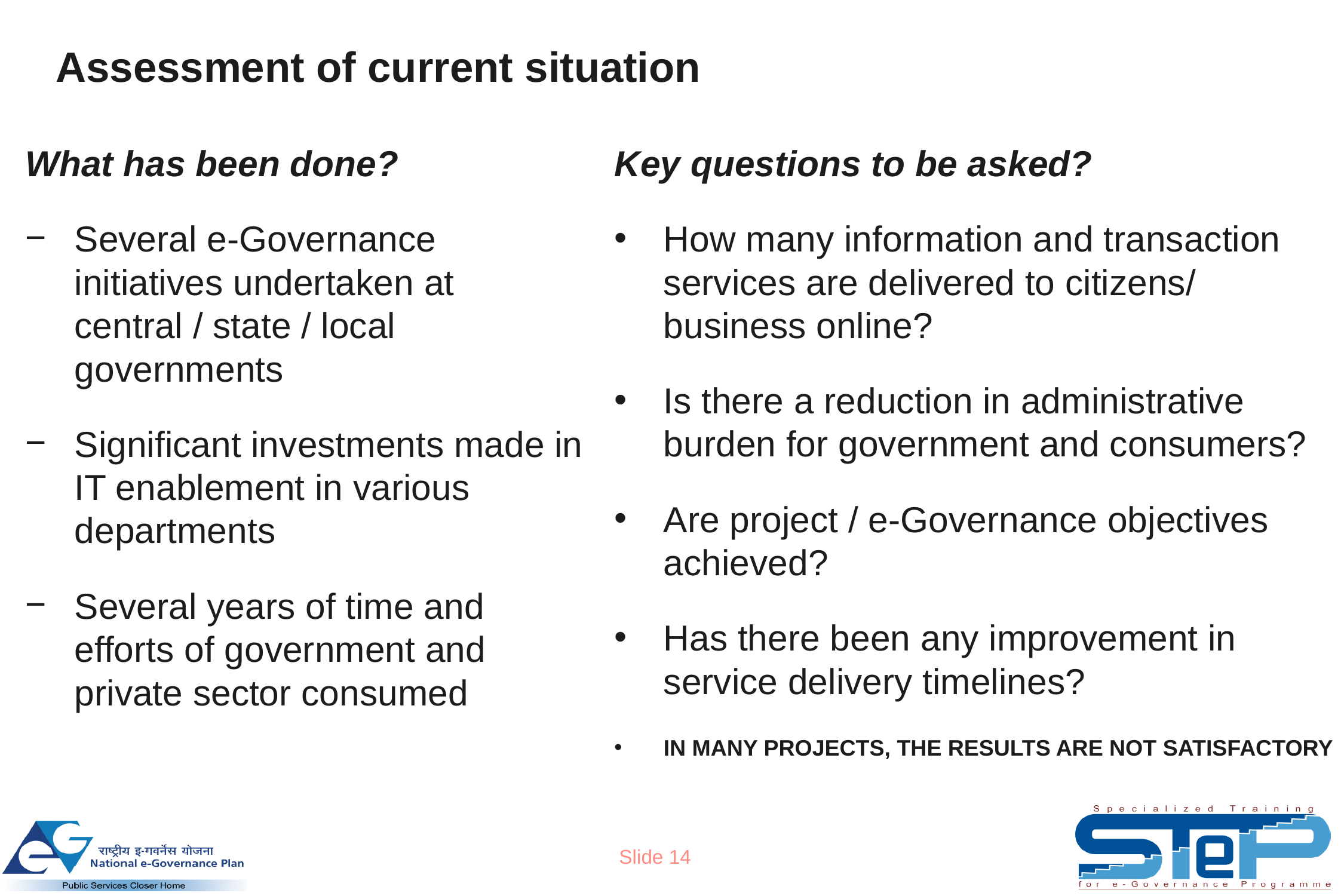

# Assessment of current situation
What has been done?
Several e-Governance initiatives undertaken at central / state / local governments
Significant investments made in IT enablement in various departments
Several years of time and efforts of government and private sector consumed
Key questions to be asked?
How many information and transaction services are delivered to citizens/ business online?
Is there a reduction in administrative burden for government and consumers?
Are project / e-Governance objectives achieved?
Has there been any improvement in service delivery timelines?
IN MANY PROJECTS, THE RESULTS ARE NOT SATISFACTORY